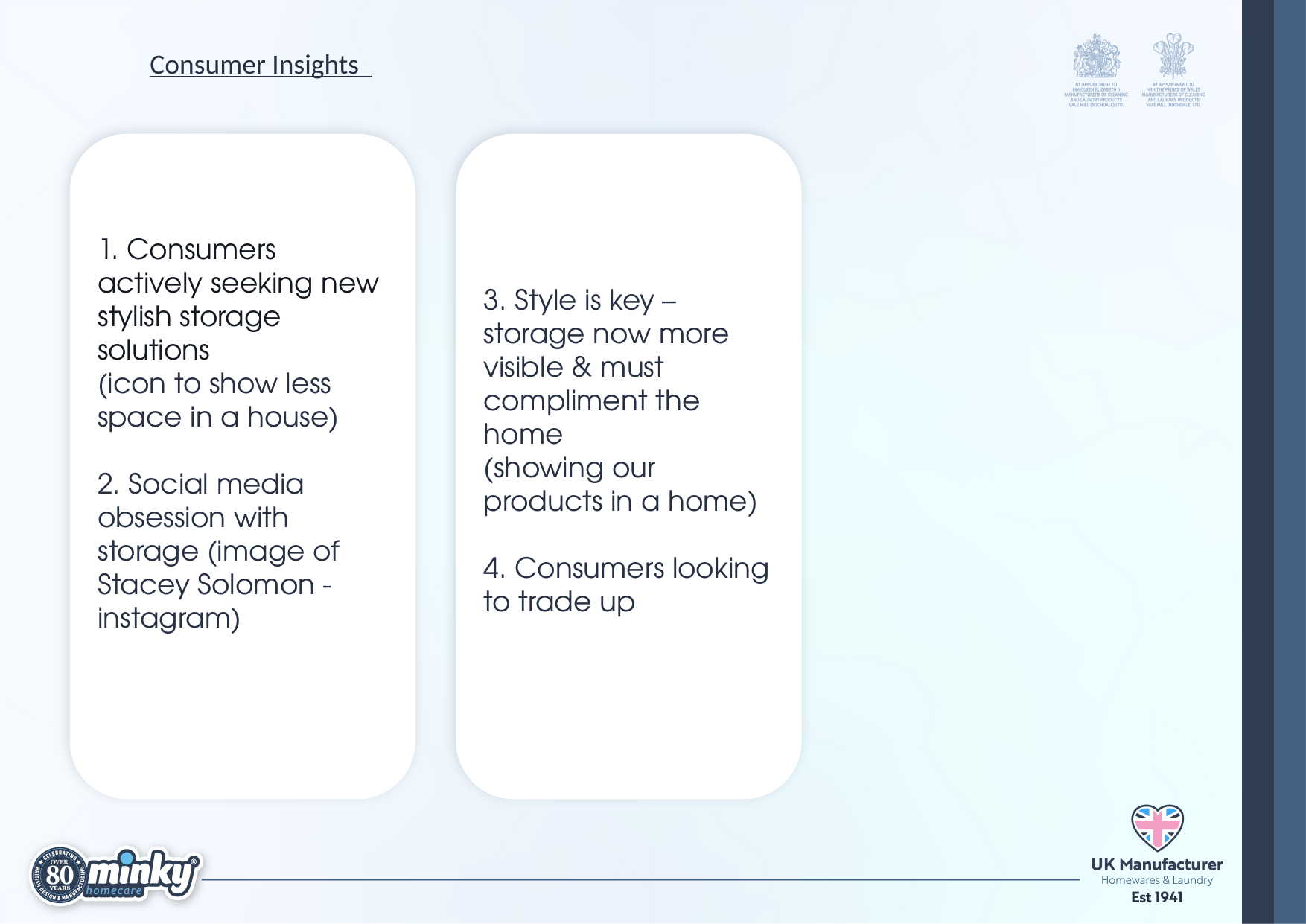

Consumer Insights
1. Consumers actively seeking new stylish storage solutions
(icon to show less space in a house)

2. Social media obsession with storage (image of Stacey Solomon - instagram)

3. Style is key – storage now more visible & must compliment the home
(showing our products in a home)

4. Consumers looking to trade up